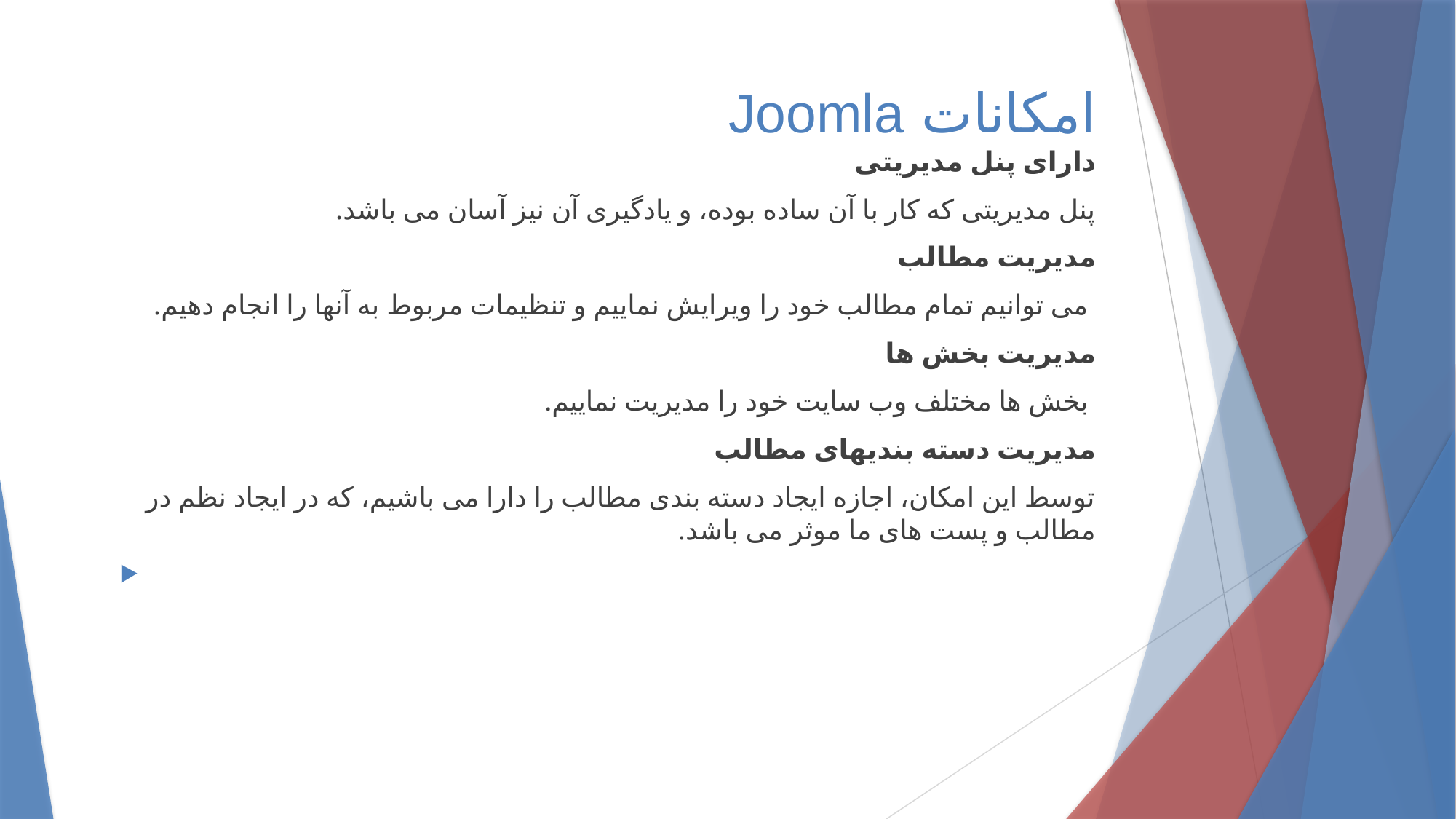

# امکانات Joomla
دارای پنل مدیریتی
پنل مدیریتی که کار با آن ساده بوده، و یادگیری آن نیز آسان می باشد.
مدیریت مطالب
 می توانیم تمام مطالب خود را ویرایش نماییم و تنظیمات مربوط به آنها را انجام دهیم.
مدیریت بخش ها
 بخش ها مختلف وب سایت خود را مدیریت نماییم.
مدیریت دسته بندیهای مطالب
توسط این امکان، اجازه ایجاد دسته بندی مطالب را دارا می باشیم، که در ایجاد نظم در مطالب و پست های ما موثر می باشد.